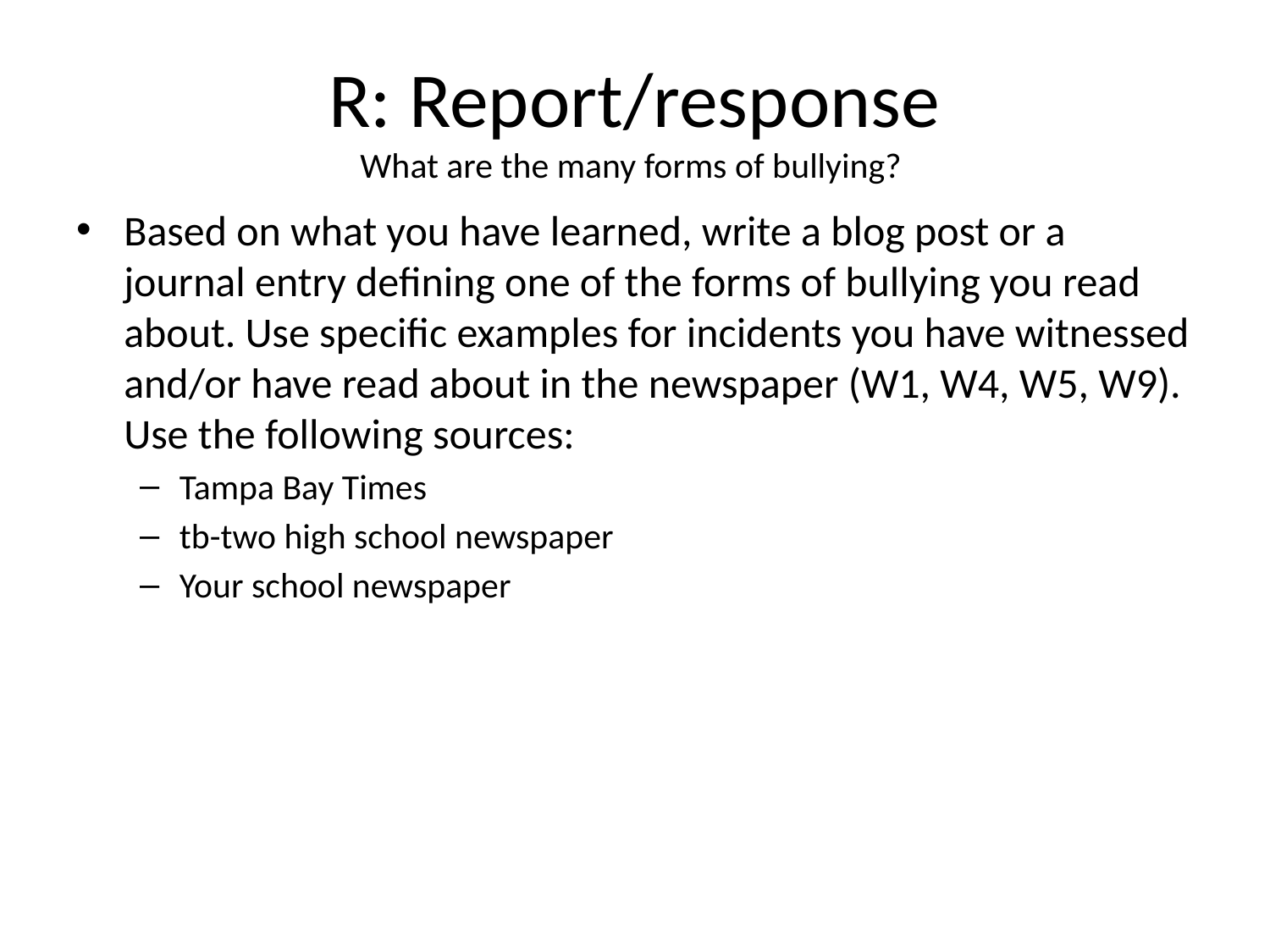

# R: Report/response What are the many forms of bullying?
Based on what you have learned, write a blog post or a journal entry defining one of the forms of bullying you read about. Use specific examples for incidents you have witnessed and/or have read about in the newspaper (W1, W4, W5, W9). Use the following sources:
Tampa Bay Times
tb-two high school newspaper
Your school newspaper